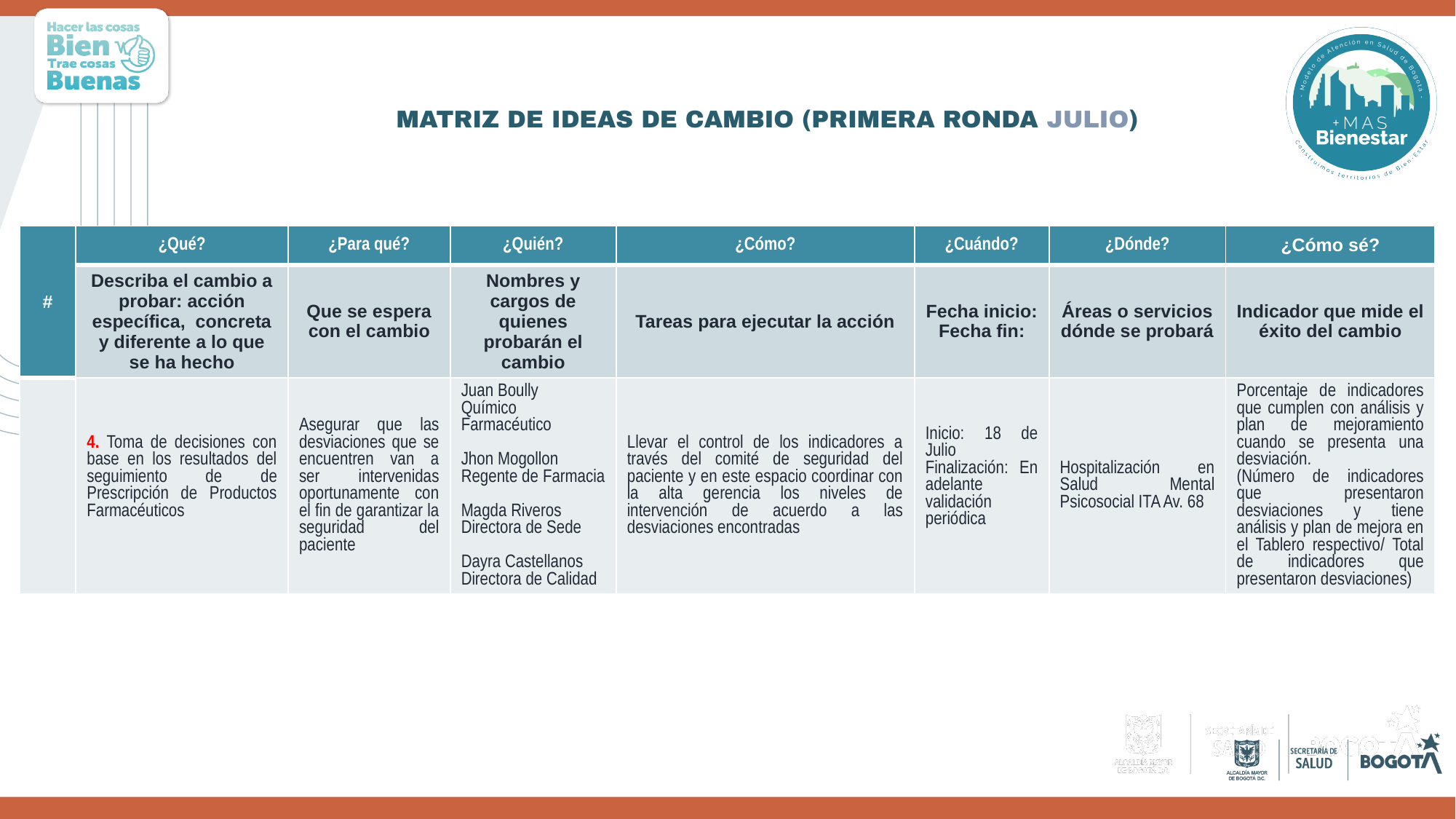

MATRIZ DE IDEAS DE CAMBIO (PRIMERA RONDA JULIO)
| # | ¿Qué? | ¿Para qué? | ¿Quién? | ¿Cómo? | ¿Cuándo? | ¿Dónde? | ¿Cómo sé? |
| --- | --- | --- | --- | --- | --- | --- | --- |
|  | Describa el cambio a probar: acción específica, concreta y diferente a lo que se ha hecho | Que se espera con el cambio | Nombres y cargos de quienes probarán el cambio | Tareas para ejecutar la acción | Fecha inicio: Fecha fin: | Áreas o servicios dónde se probará | Indicador que mide el éxito del cambio |
|  | 4. Toma de decisiones con base en los resultados del seguimiento de de Prescripción de Productos Farmacéuticos | Asegurar que las desviaciones que se encuentren van a ser intervenidas oportunamente con el fin de garantizar la seguridad del paciente | Juan Boully Químico Farmacéutico Jhon Mogollon Regente de Farmacia Magda Riveros Directora de Sede Dayra Castellanos Directora de Calidad | Llevar el control de los indicadores a través del comité de seguridad del paciente y en este espacio coordinar con la alta gerencia los niveles de intervención de acuerdo a las desviaciones encontradas | Inicio: 18 de Julio Finalización: En adelante validación periódica | Hospitalización en Salud Mental Psicosocial ITA Av. 68 | Porcentaje de indicadores que cumplen con análisis y plan de mejoramiento cuando se presenta una desviación. (Número de indicadores que presentaron desviaciones y tiene análisis y plan de mejora en el Tablero respectivo/ Total de indicadores que presentaron desviaciones) |